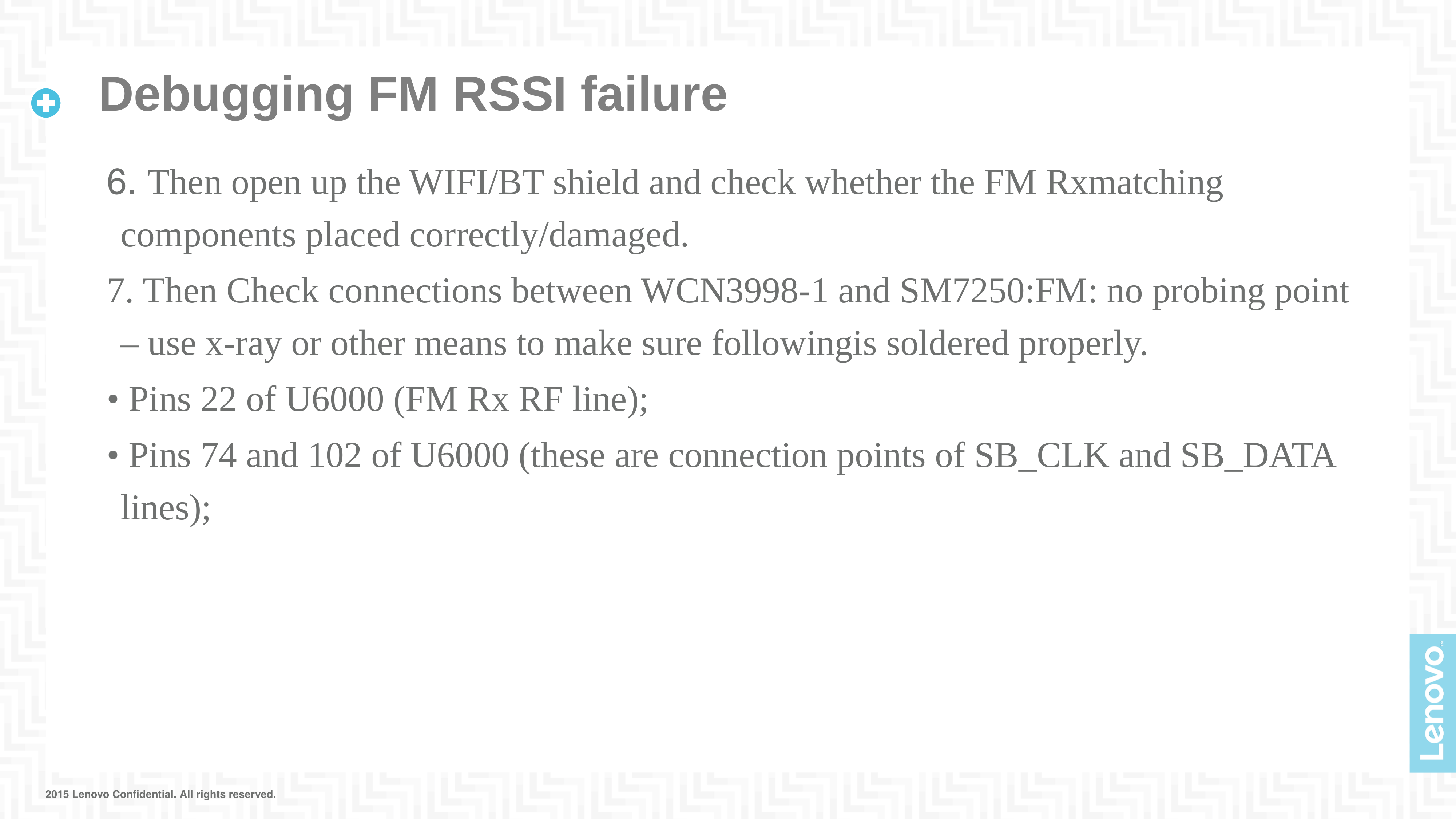

# Debugging FM RSSI failure
6. Then open up the WIFI/BT shield and check whether the FM Rxmatching components placed correctly/damaged.
7. Then Check connections between WCN3998-1 and SM7250:FM: no probing point – use x-ray or other means to make sure followingis soldered properly.
• Pins 22 of U6000 (FM Rx RF line);
• Pins 74 and 102 of U6000 (these are connection points of SB_CLK and SB_DATA lines);